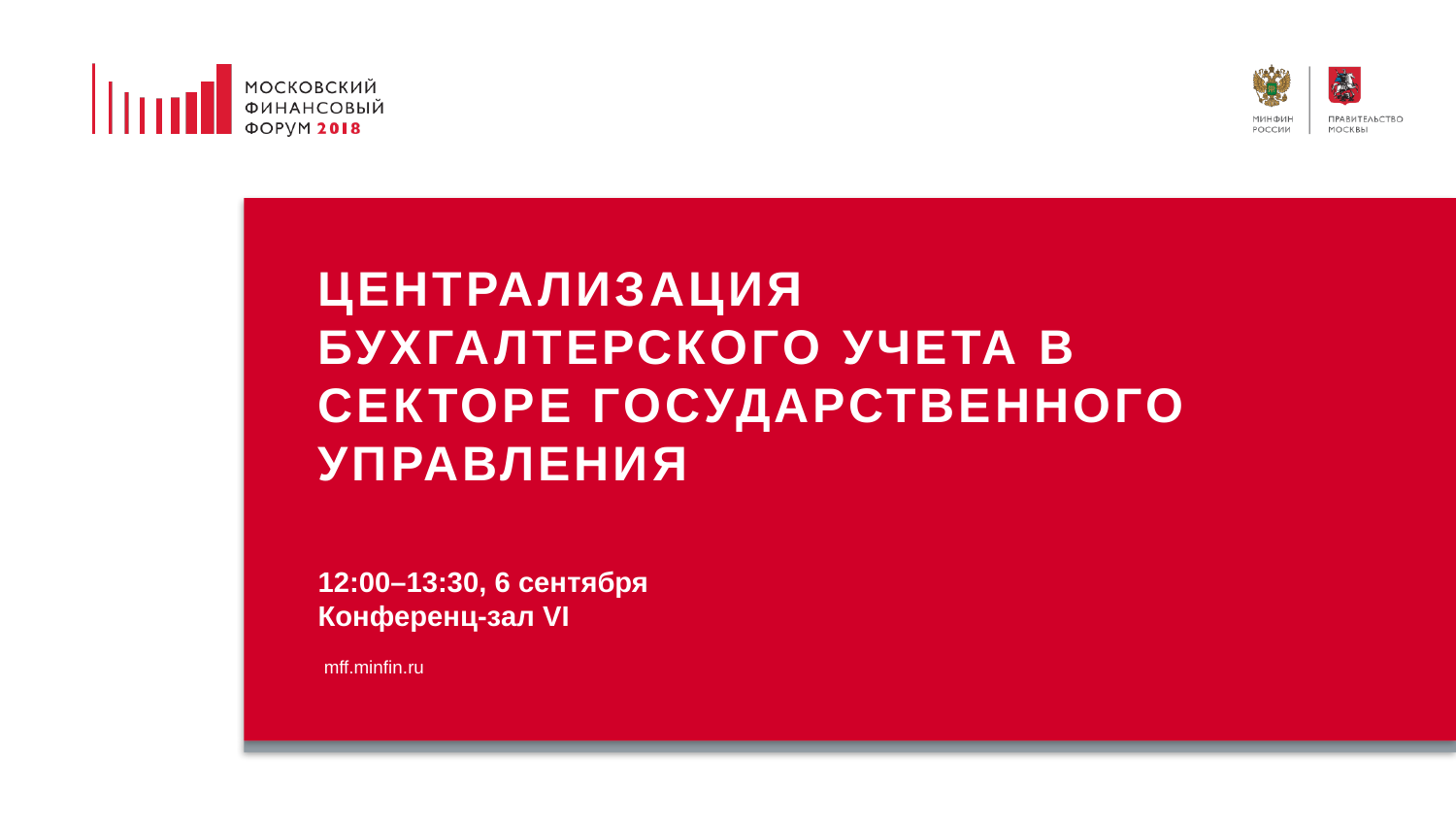

Централизация бухгалтерского учета в секторе государственного управления

12:00–13:30, 6 сентября
Конференц-зал VI